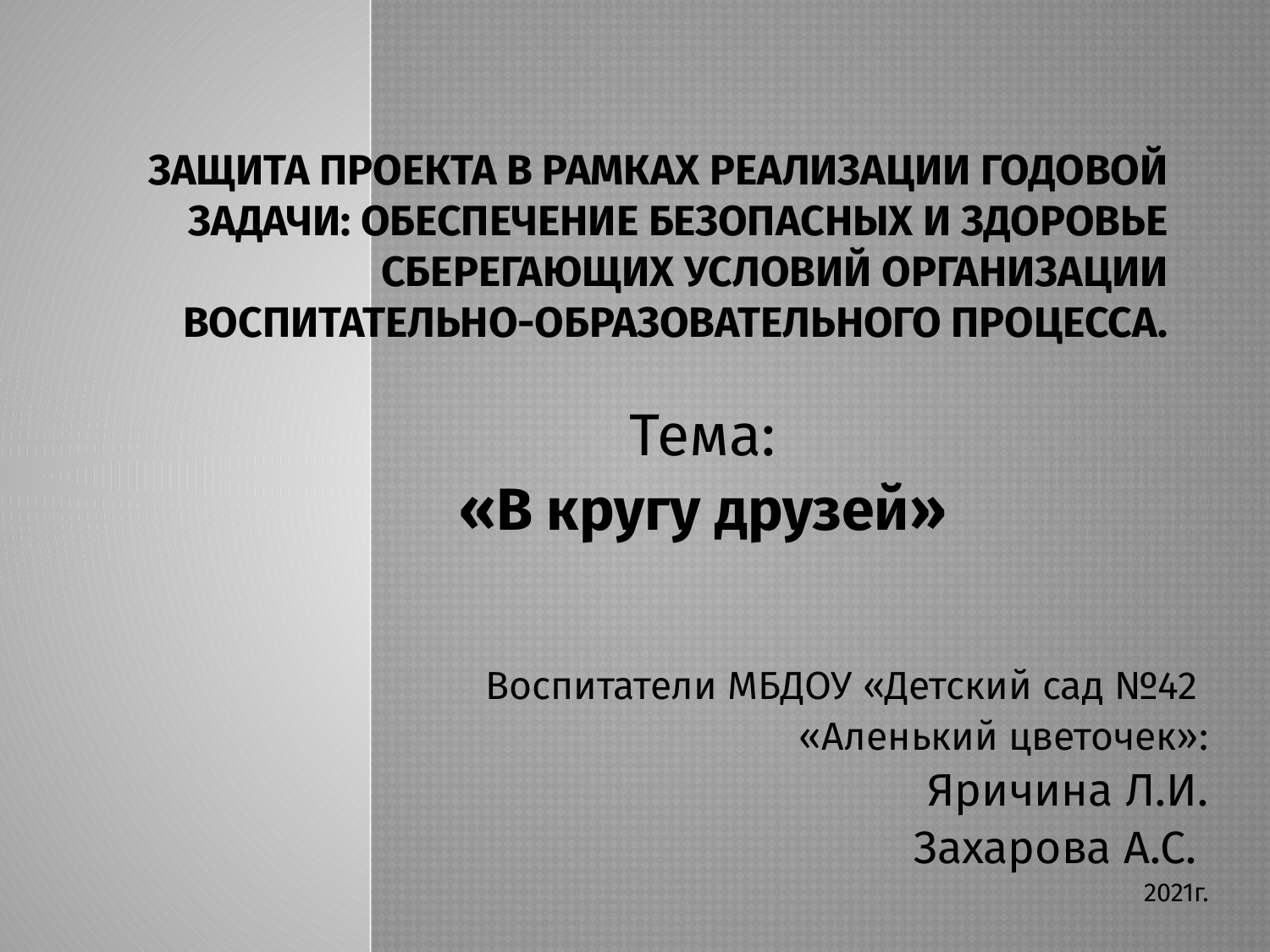

# Защита проекта в рамках реализации годовой задачи: Обеспечение безопасных и здоровье сберегающих условий организации воспитательно-образовательного процесса.
Тема:
«В кругу друзей»

Воспитатели МБДОУ «Детский сад №42
«Аленький цветочек»:
Яричина Л.И.
Захарова А.С.
2021г.